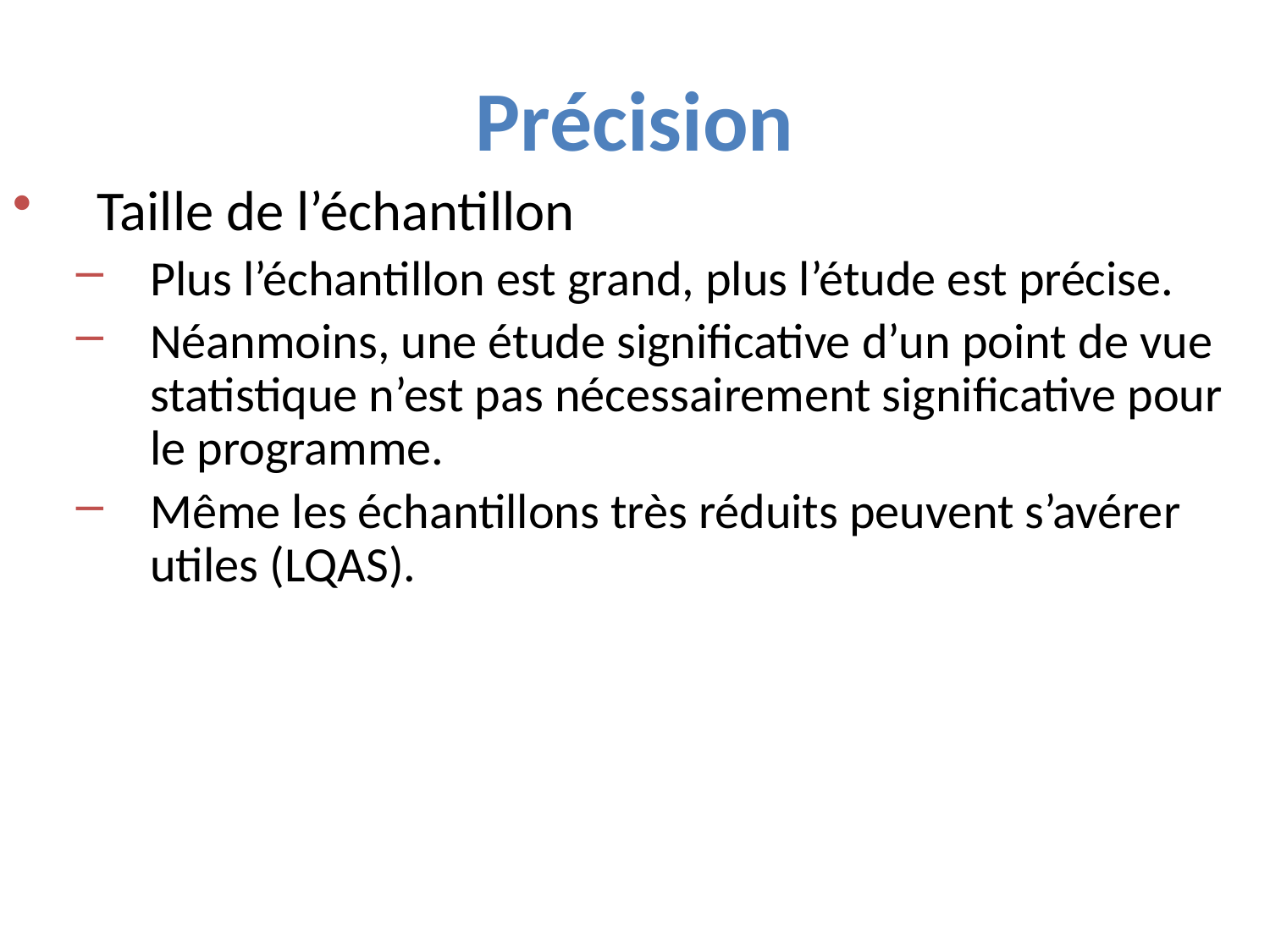

Précision
Taille de l’échantillon
Plus l’échantillon est grand, plus l’étude est précise.
Néanmoins, une étude significative d’un point de vue statistique n’est pas nécessairement significative pour le programme.
Même les échantillons très réduits peuvent s’avérer utiles (LQAS).